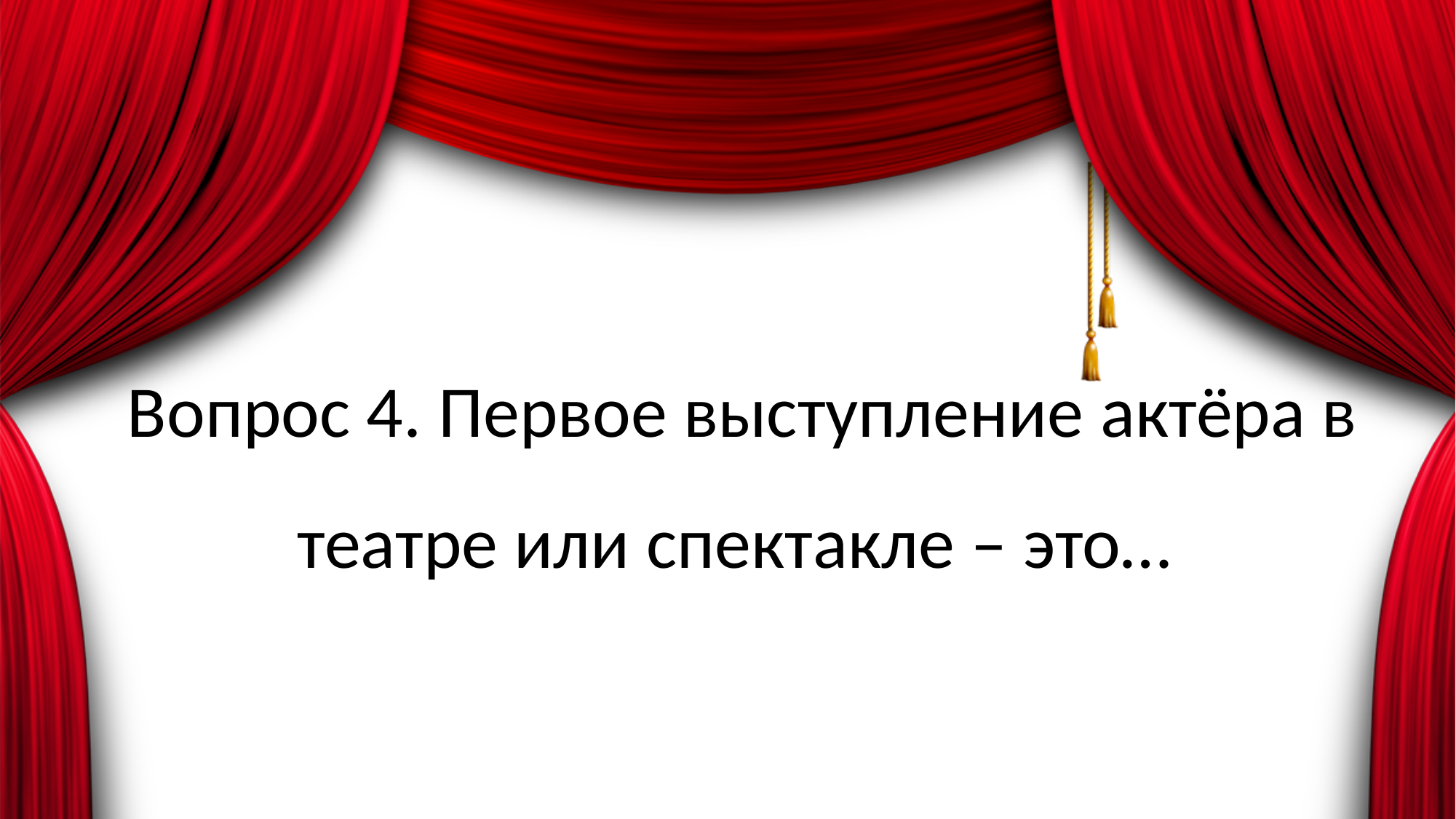

# Вопрос 4. Первое выступление актёра в театре или спектакле – это…